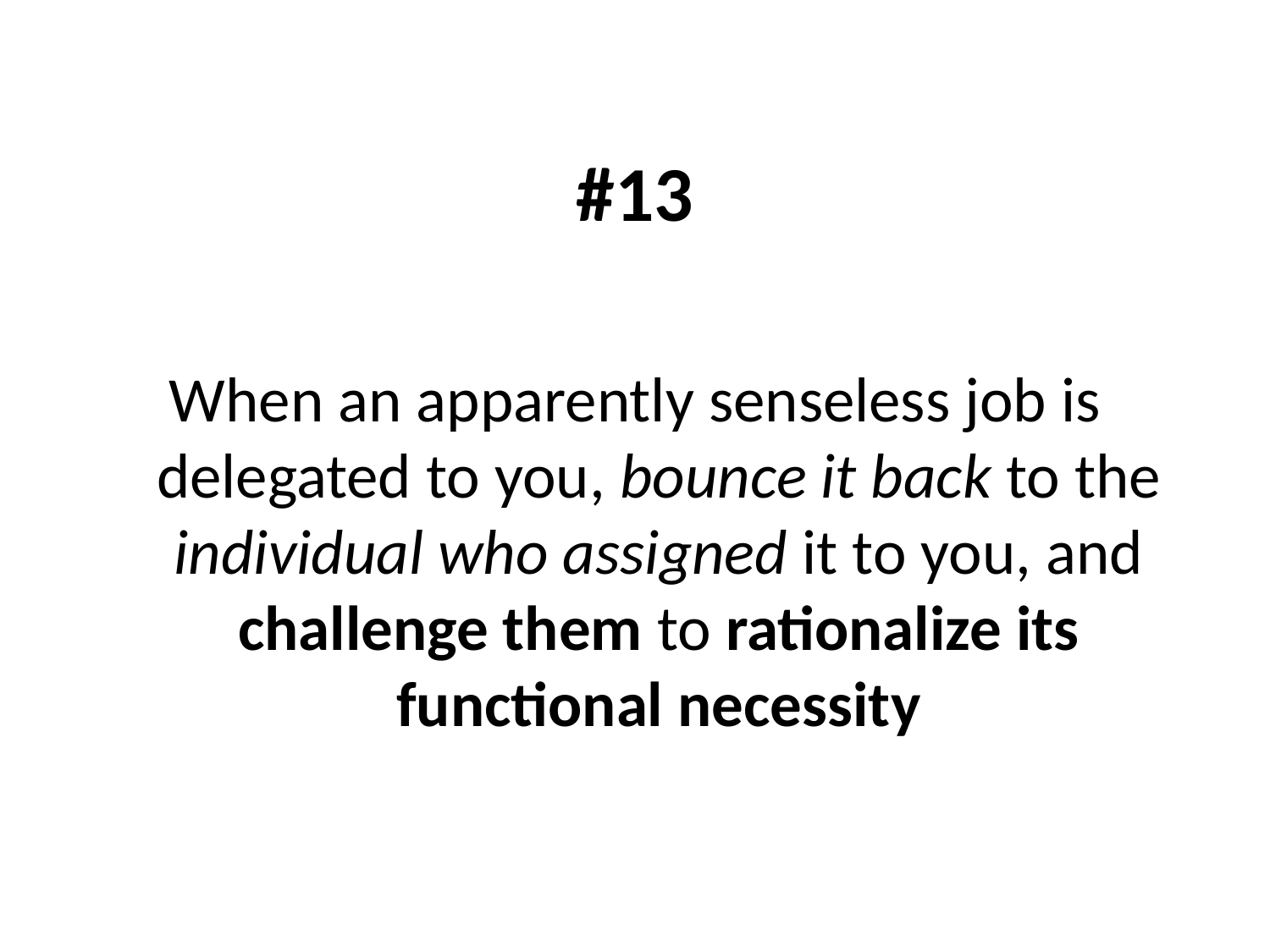

#13

When an apparently senseless job is delegated to you, bounce it back to the individual who assigned it to you, and challenge them to rationalize its functional necessity